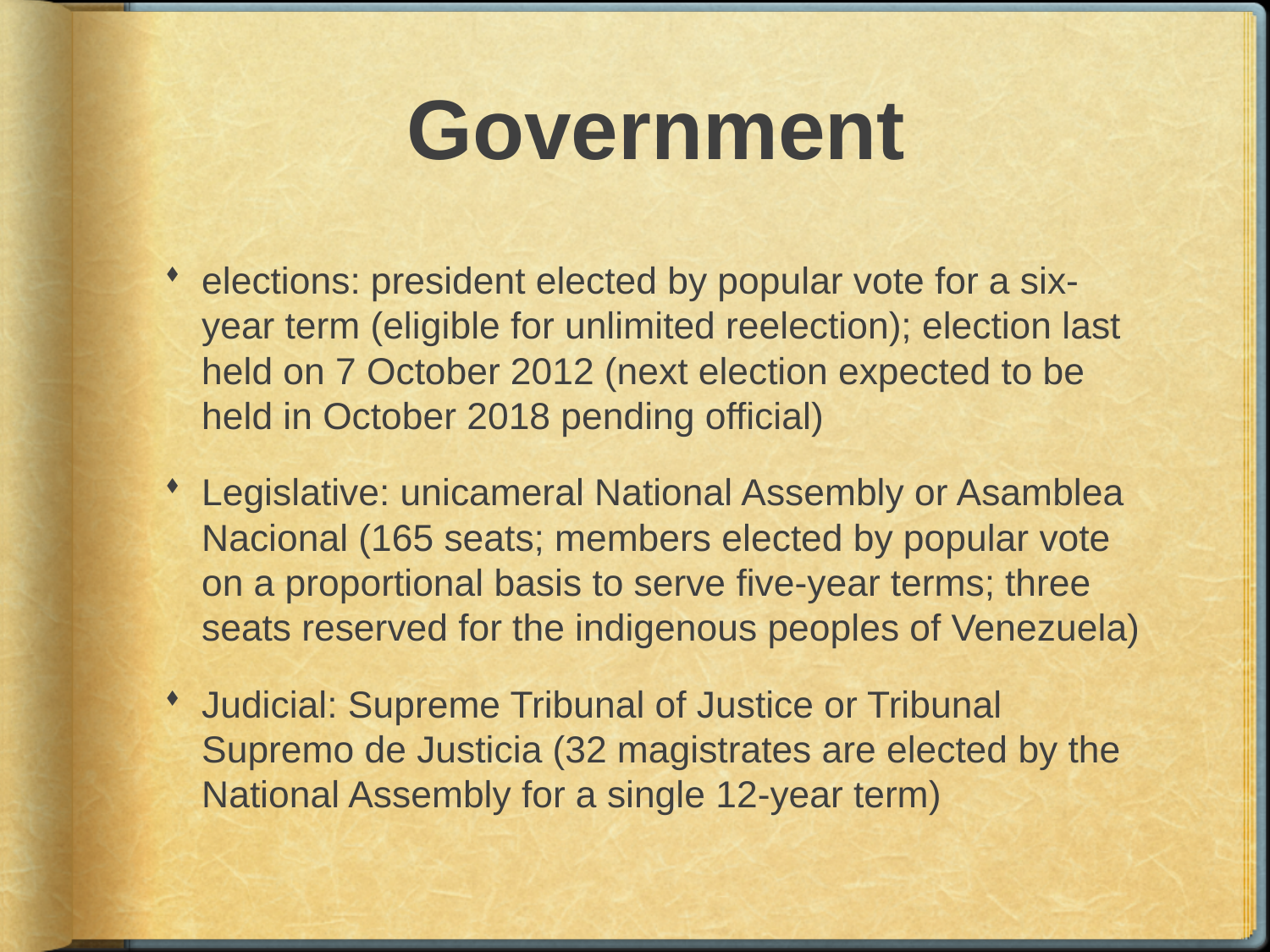

# Government
elections: president elected by popular vote for a six-year term (eligible for unlimited reelection); election last held on 7 October 2012 (next election expected to be held in October 2018 pending official)
Legislative: unicameral National Assembly or Asamblea Nacional (165 seats; members elected by popular vote on a proportional basis to serve five-year terms; three seats reserved for the indigenous peoples of Venezuela)
Judicial: Supreme Tribunal of Justice or Tribunal Supremo de Justicia (32 magistrates are elected by the National Assembly for a single 12-year term)